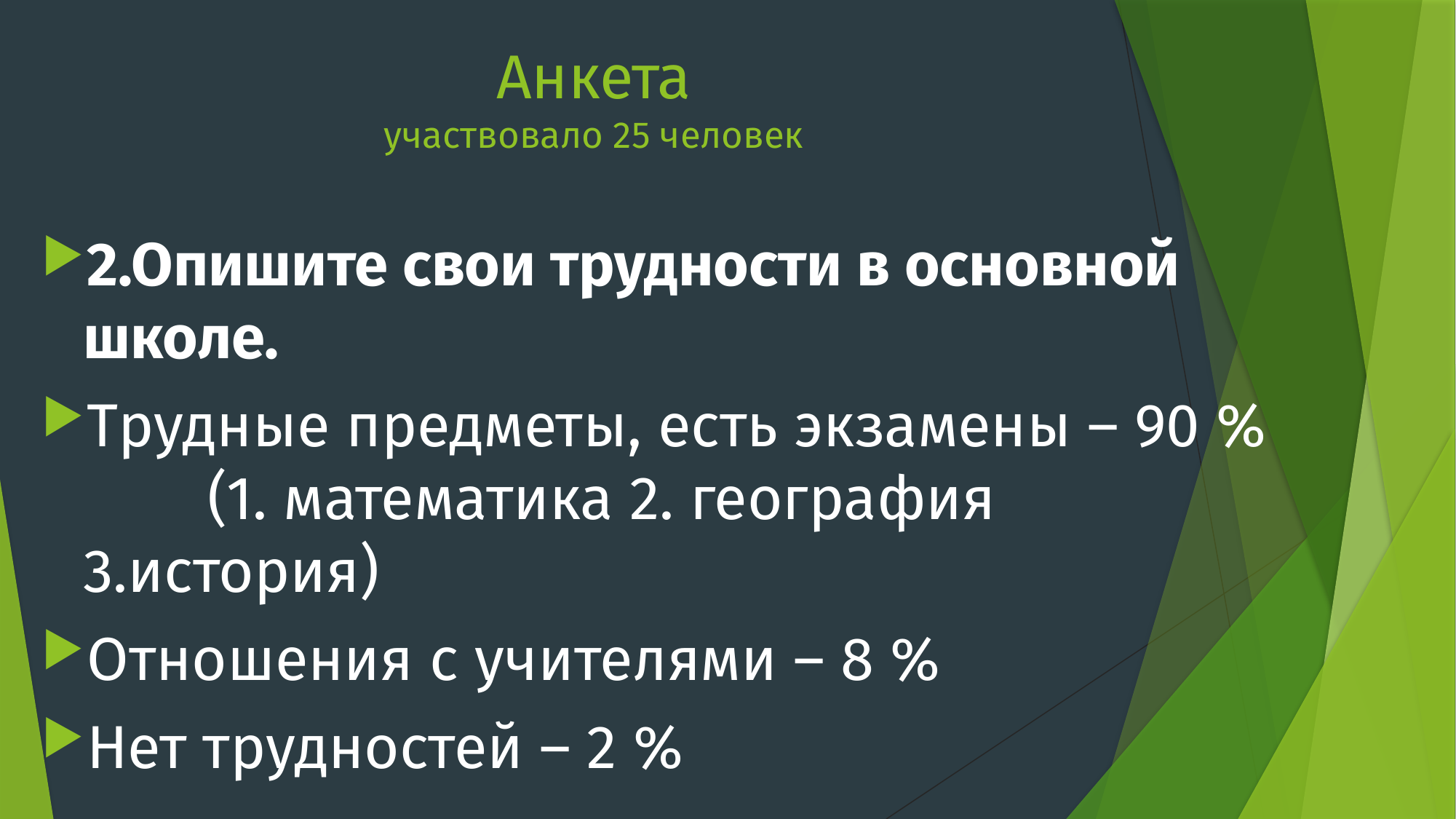

# Анкета участвовало 25 человек
2.Опишите свои трудности в основной школе.
Трудные предметы, есть экзамены – 90 %	 (1. математика 2. география 3.история)
Отношения с учителями – 8 %
Нет трудностей – 2 %